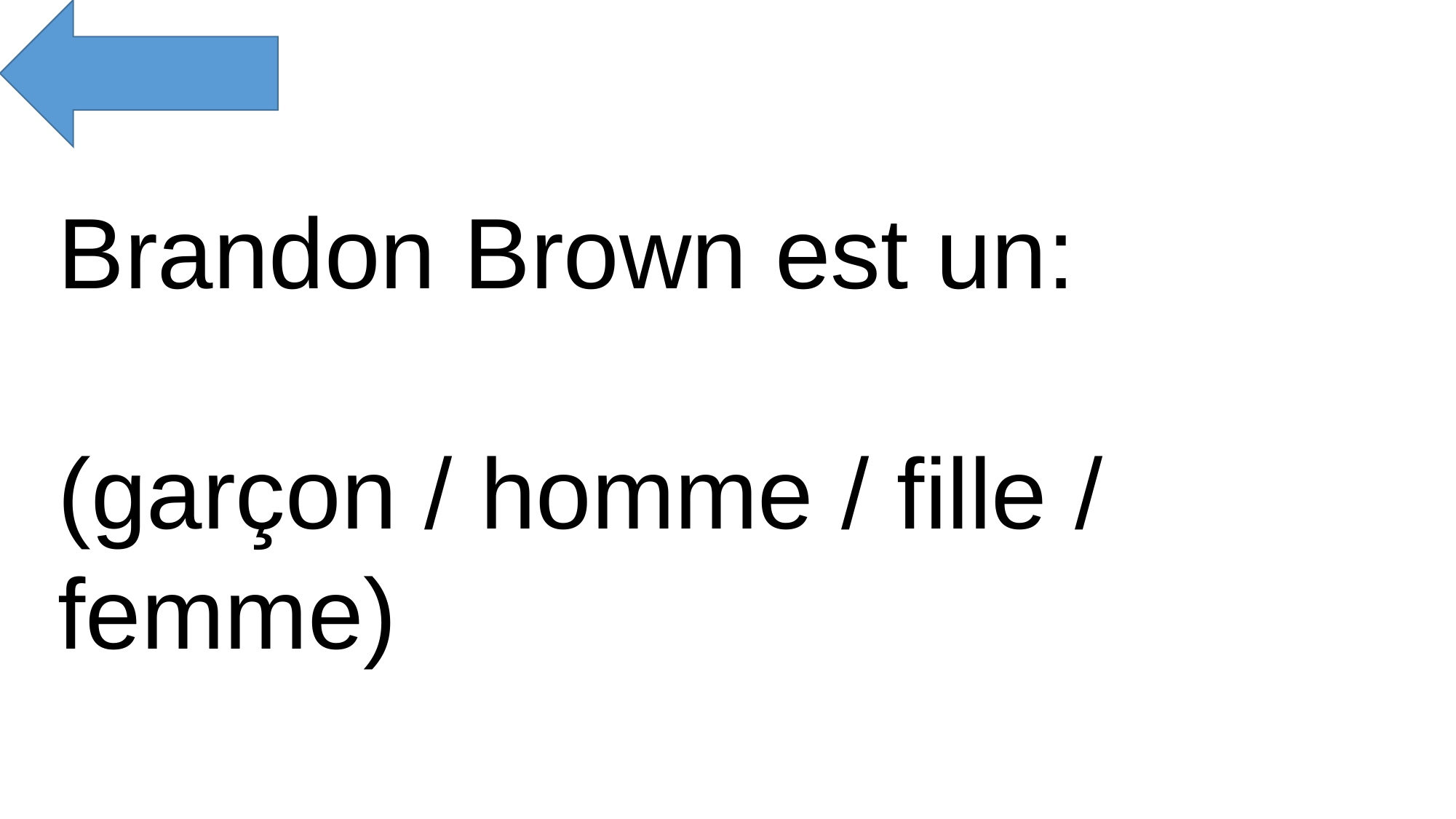

Brandon Brown est un:

(garçon / homme / fille / femme)